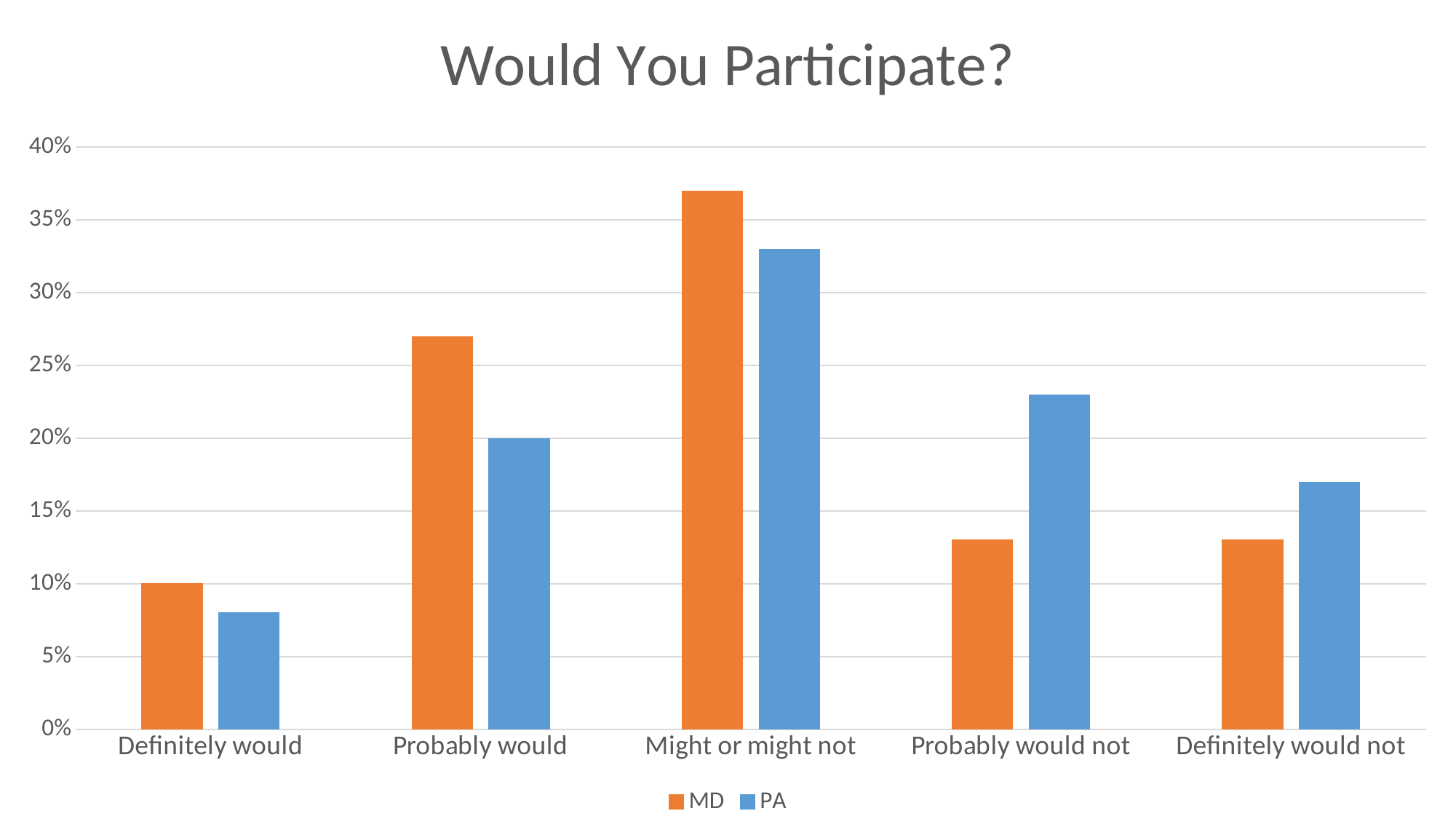

### Chart: Would You Participate?

| Category | MD | PA |
|---|---|---|
| Definitely would | 0.1 | 0.08 |
| Probably would | 0.27 | 0.2 |
| Might or might not | 0.37 | 0.33 |
| Probably would not | 0.13 | 0.23 |
| Definitely would not | 0.13 | 0.17 |